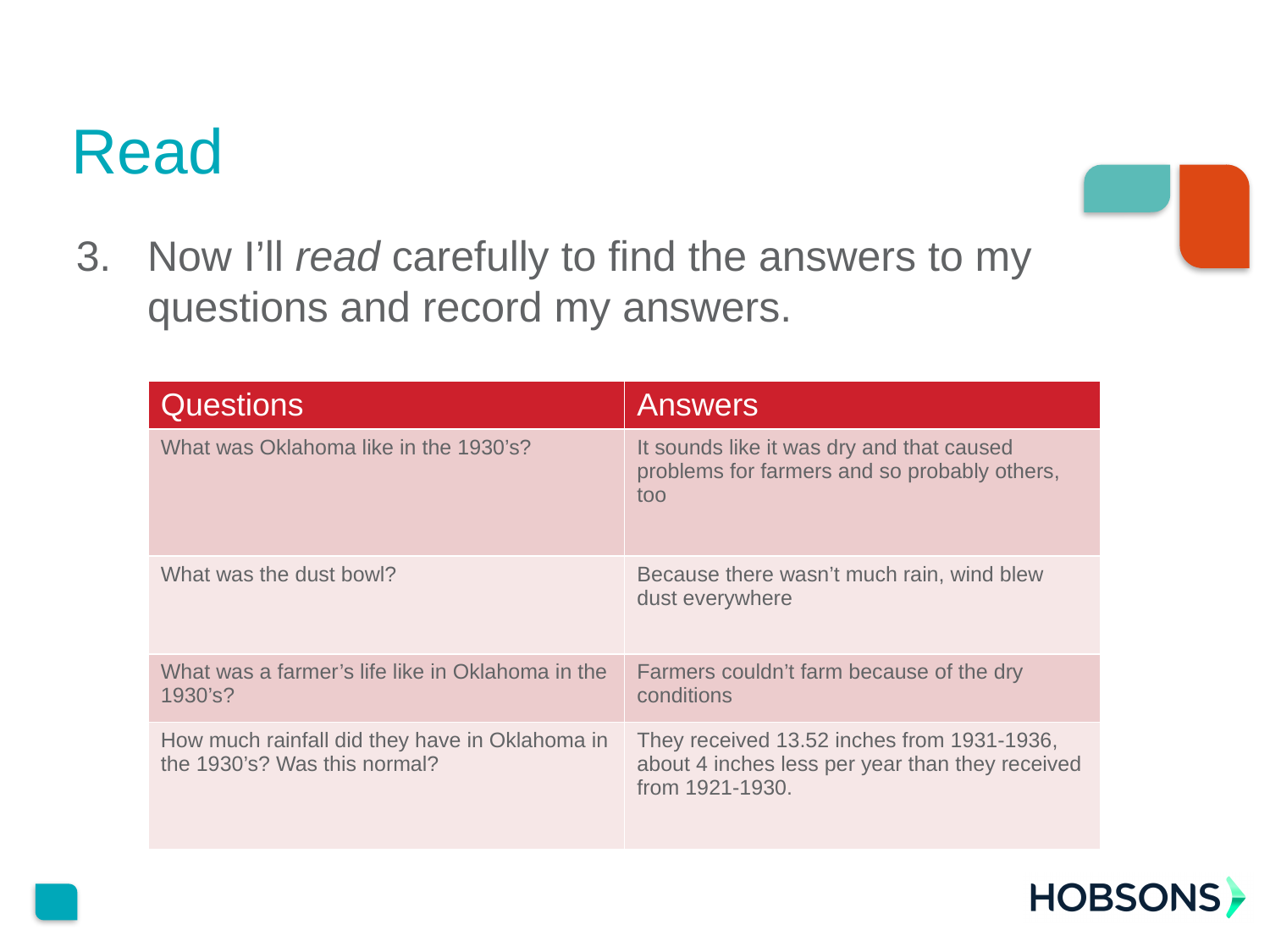

# Read
Now I’ll read carefully to find the answers to my questions and record my answers.

| Questions | Answers |
| --- | --- |
| What was Oklahoma like in the 1930’s? | It sounds like it was dry and that caused problems for farmers and so probably others, too |
| What was the dust bowl? | Because there wasn’t much rain, wind blew dust everywhere |
| What was a farmer’s life like in Oklahoma in the 1930’s? | Farmers couldn’t farm because of the dry conditions |
| How much rainfall did they have in Oklahoma in the 1930’s? Was this normal? | They received 13.52 inches from 1931-1936, about 4 inches less per year than they received from 1921-1930. |